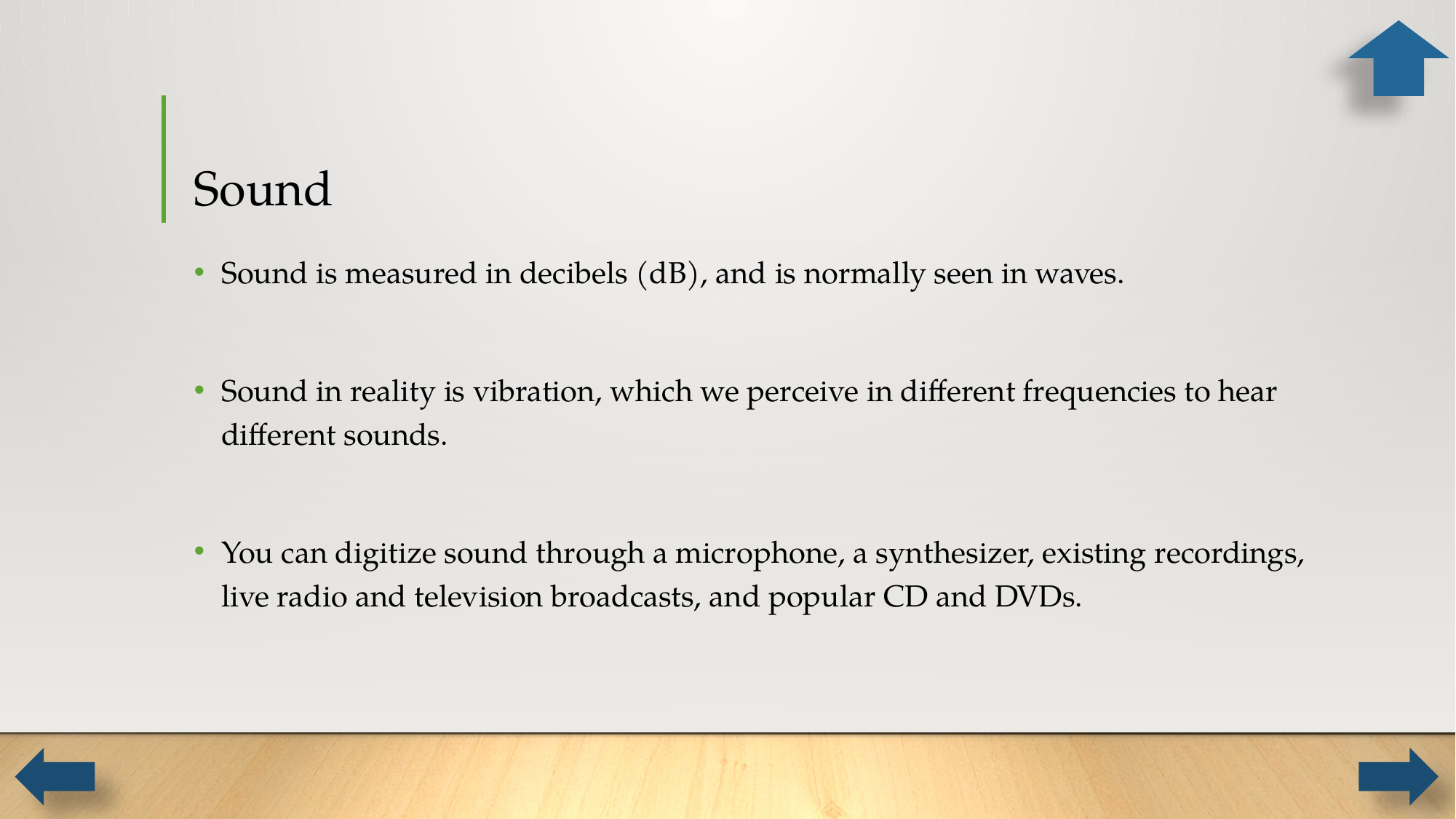

# Sound
Sound is measured in decibels (dB), and is normally seen in waves.

Sound in reality is vibration, which we perceive in different frequencies to hear different sounds.

You can digitize sound through a microphone, a synthesizer, existing recordings, live radio and television broadcasts, and popular CD and DVDs.